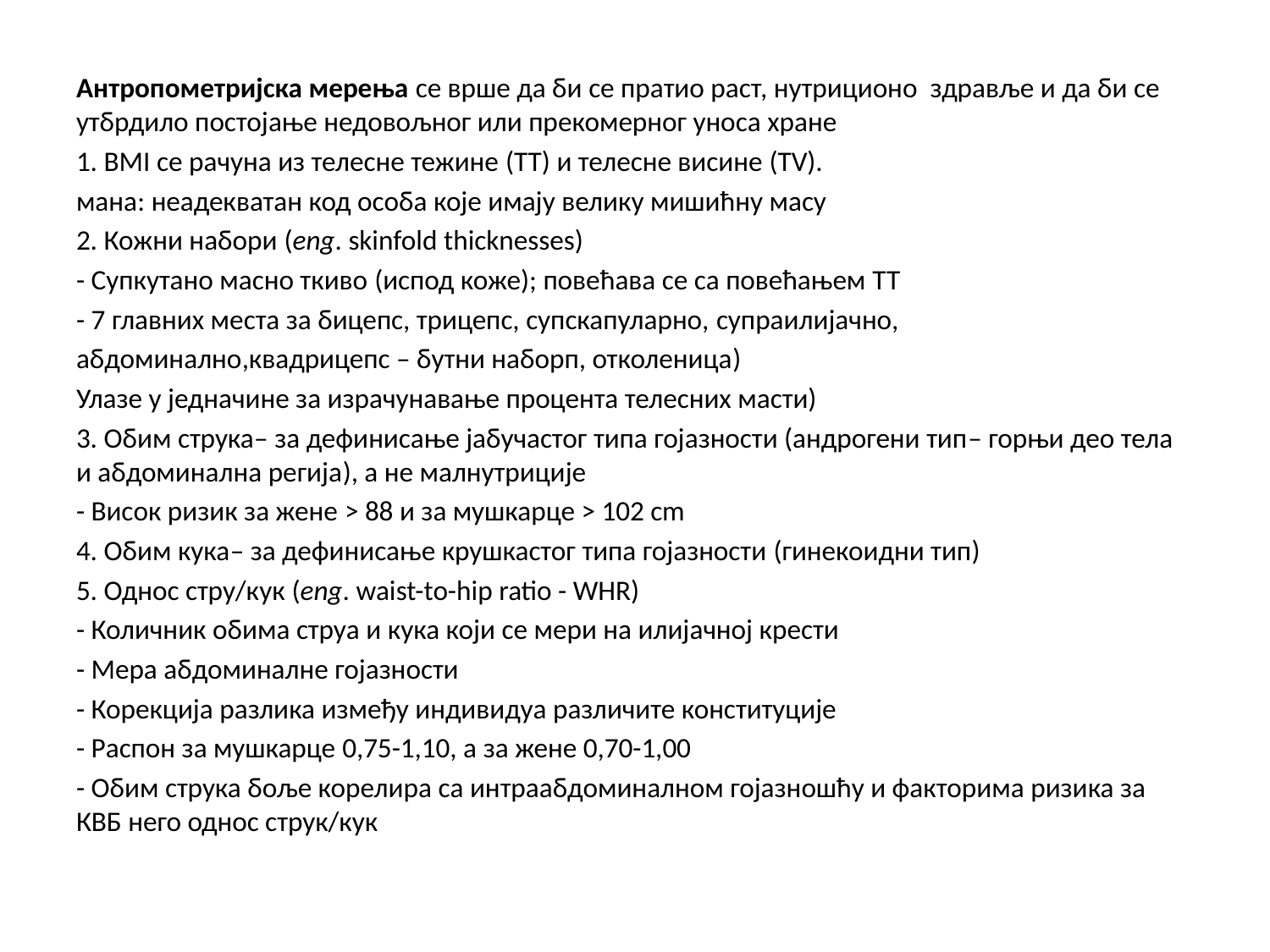

Антропометријска мерења се врше да би се пратио раст, нутриционо  здравље и да би се  утбрдило постојање недовољног или прекомерног уноса хране
1. ВМI се рачуна из телесне тежине (TT) и телесне висине (TV).
мана: неадекватан код особа које имају велику мишићну масу
2. Кожни набори (eng. skinfold thicknesses)
- Супкутано масно ткиво (испод коже); повећава се са повећањем TT
- 7 главних места за бицепс, трицепс, супскапуларно, супраилијачно,
абдоминално,квадрицепс – бутни наборп, отколеница)
Улазе у једначине за израчунавање процента телесних масти)
3. Обим струка– за дефинисање јабучастог типа гојазности (андрогени тип– горњи део тела и абдоминална регија), a не малнутриције
- Висок ризик за жене > 88 и за мушкарце > 102 cm
4. Обим кука– за дефинисање крушкастог типа гојазности (гинекоидни тип)
5. Однос стру/кук (eng. waist-to-hip ratio - WHR)
- Количник обима струа и кука који се мери на илијачној крести
- Мера абдоминалне гојазности
- Корекција разлика између индивидуа различите конституције
- Распон за мушкарце 0,75-1,10, a за жене 0,70-1,00
- Обим струка боље корелира са интраабдоминалном гојазношћу и факторима ризика за КВБ него однос струк/кук